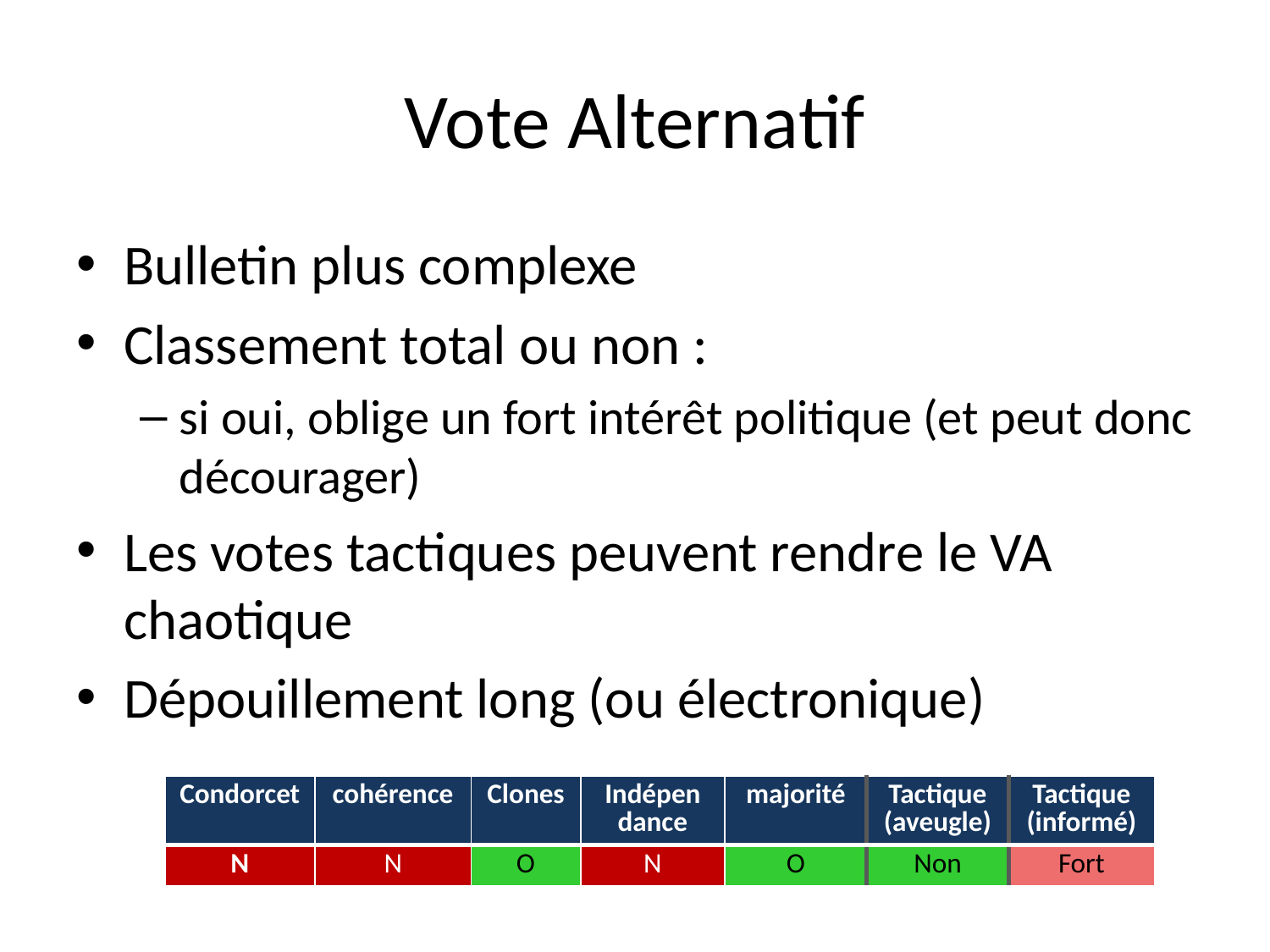

# Vote Alternatif
Bulletin plus complexe
Classement total ou non :
si oui, oblige un fort intérêt politique (et peut donc décourager)
Les votes tactiques peuvent rendre le VA chaotique
Dépouillement long (ou électronique)
| Condorcet | cohérence | Clones | Indépen dance | majorité | Tactique (aveugle) | Tactique (informé) |
| --- | --- | --- | --- | --- | --- | --- |
| N | N | O | N | O | Non | Fort |